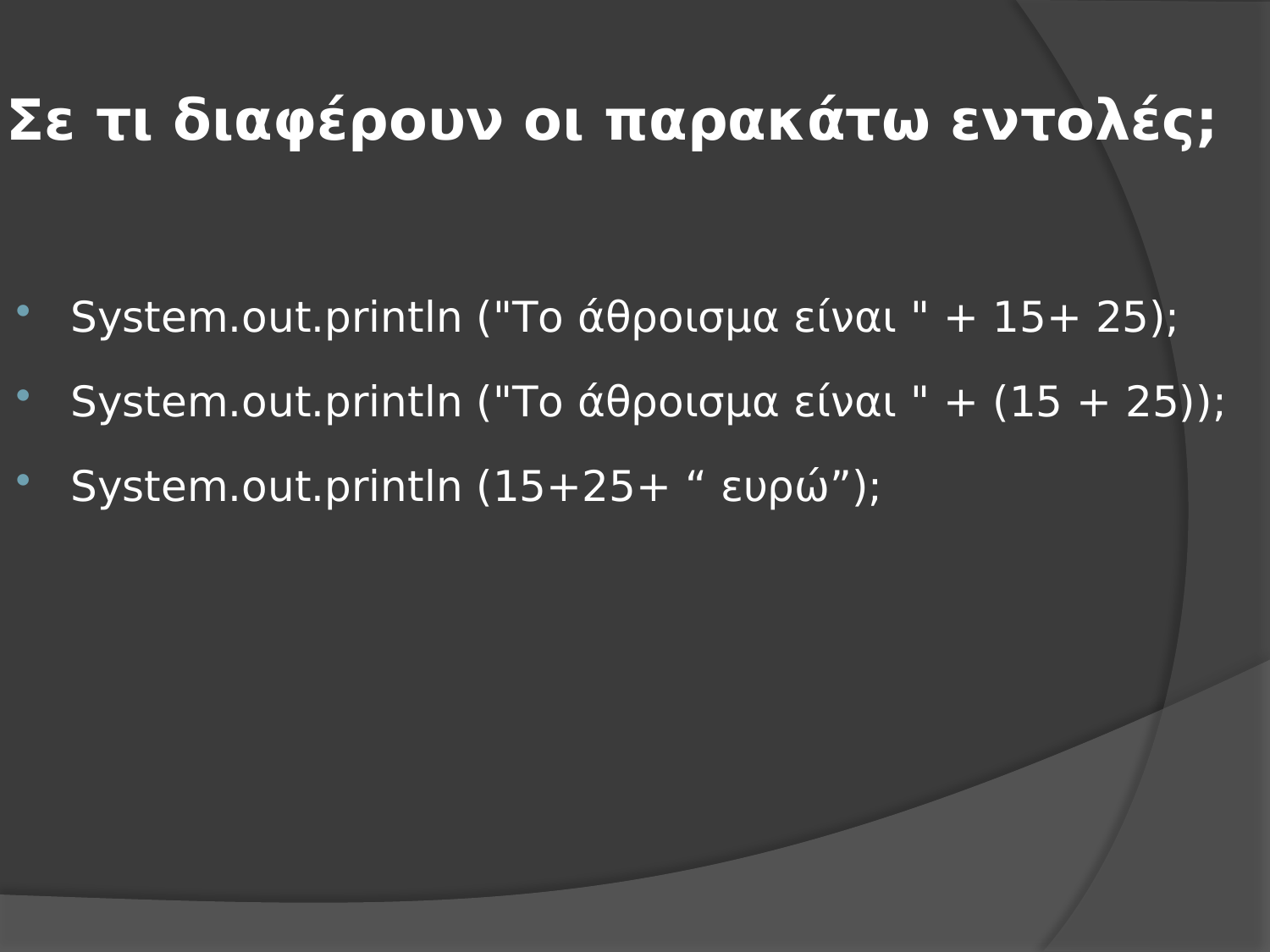

# Σε τι διαφέρουν οι παρακάτω εντολές;
System.out.println ("Το άθροισμα είναι " + 15+ 25);
System.out.println ("Το άθροισμα είναι " + (15 + 25));
System.out.println (15+25+ “ ευρώ”);